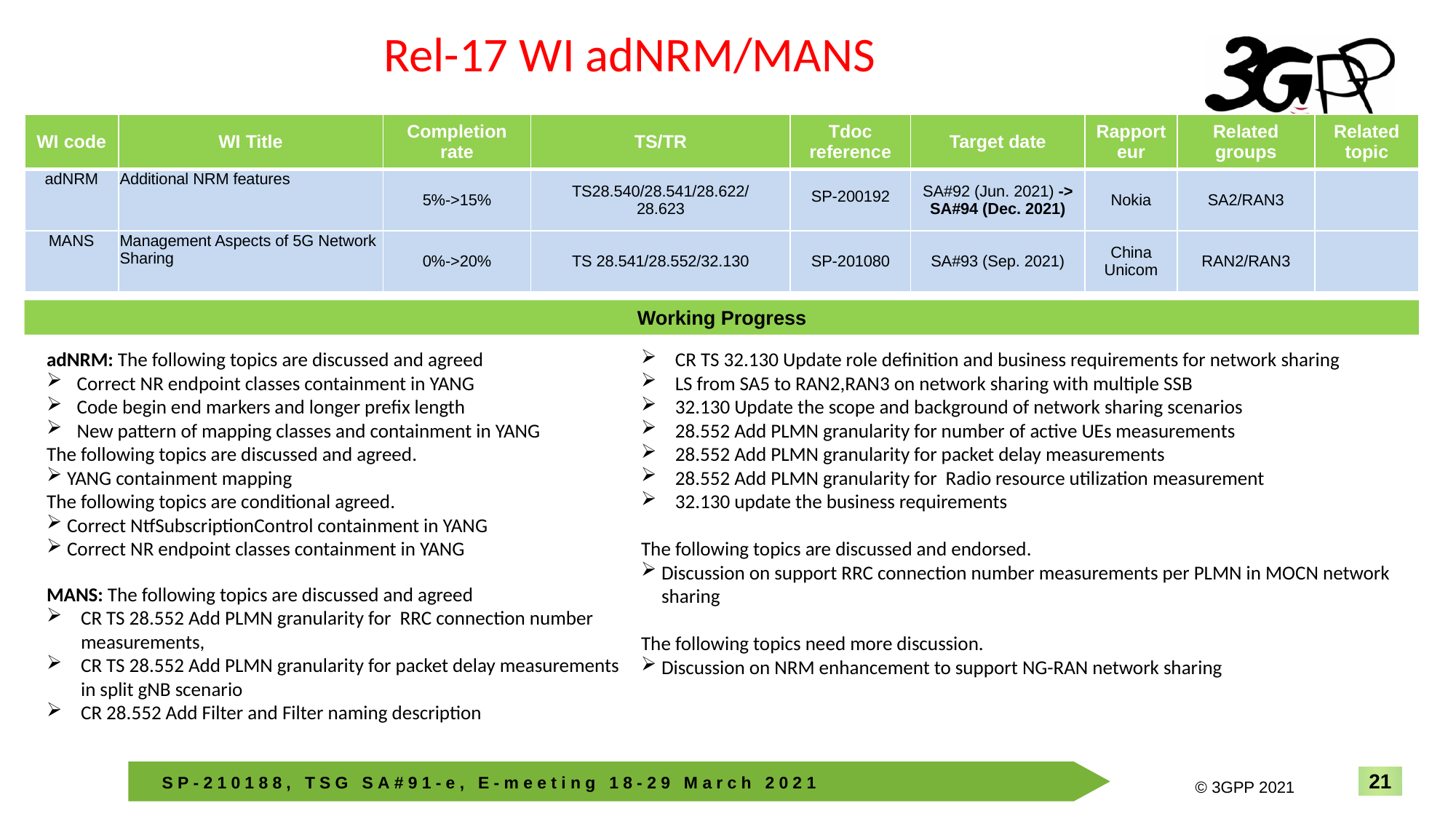

Rel-17 WI adNRM/MANS
| WI code | WI Title | Completion rate | TS/TR | Tdoc reference | Target date | Rapporteur | Related groups | Related topic |
| --- | --- | --- | --- | --- | --- | --- | --- | --- |
| adNRM | Additional NRM features | 5%->15% | TS28.540/28.541/28.622/ 28.623 | SP-200192 | SA#92 (Jun. 2021) -> SA#94 (Dec. 2021) | Nokia | SA2/RAN3 |  |
| MANS | Management Aspects of 5G Network Sharing | 0%->20% | TS 28.541/28.552/32.130 | SP-201080 | SA#93 (Sep. 2021) | China Unicom | RAN2/RAN3 |  |
Working Progress
adNRM: The following topics are discussed and agreed
 Correct NR endpoint classes containment in YANG
 Code begin end markers and longer prefix length
 New pattern of mapping classes and containment in YANG
The following topics are discussed and agreed.
YANG containment mapping
The following topics are conditional agreed.
Correct NtfSubscriptionControl containment in YANG
Correct NR endpoint classes containment in YANG

CR TS 32.130 Update role definition and business requirements for network sharing
LS from SA5 to RAN2,RAN3 on network sharing with multiple SSB
32.130 Update the scope and background of network sharing scenarios
28.552 Add PLMN granularity for number of active UEs measurements
28.552 Add PLMN granularity for packet delay measurements
28.552 Add PLMN granularity for  Radio resource utilization measurement
32.130 update the business requirements

The following topics are discussed and endorsed.
Discussion on support RRC connection number measurements per PLMN in MOCN network sharing

The following topics need more discussion.
Discussion on NRM enhancement to support NG-RAN network sharing
MANS: The following topics are discussed and agreed
CR TS 28.552 Add PLMN granularity for  RRC connection number measurements,
CR TS 28.552 Add PLMN granularity for packet delay measurements in split gNB scenario
CR 28.552 Add Filter and Filter naming description